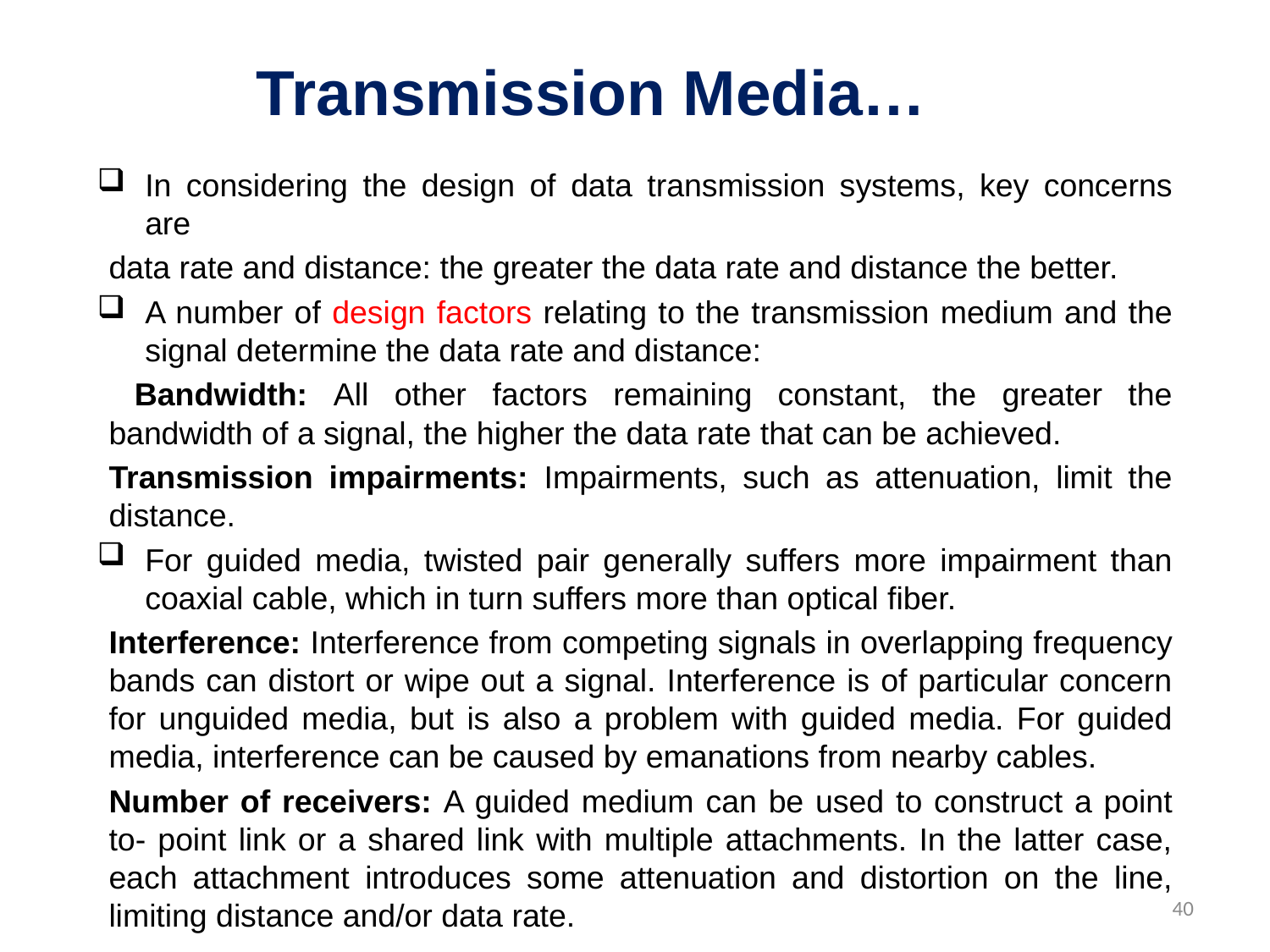

# Transmission Media…
In considering the design of data transmission systems, key concerns are
data rate and distance: the greater the data rate and distance the better.
A number of design factors relating to the transmission medium and the signal determine the data rate and distance:
 Bandwidth: All other factors remaining constant, the greater the bandwidth of a signal, the higher the data rate that can be achieved.
Transmission impairments: Impairments, such as attenuation, limit the distance.
For guided media, twisted pair generally suffers more impairment than coaxial cable, which in turn suffers more than optical fiber.
Interference: Interference from competing signals in overlapping frequency bands can distort or wipe out a signal. Interference is of particular concern for unguided media, but is also a problem with guided media. For guided media, interference can be caused by emanations from nearby cables.
Number of receivers: A guided medium can be used to construct a point to- point link or a shared link with multiple attachments. In the latter case, each attachment introduces some attenuation and distortion on the line, limiting distance and/or data rate.
40